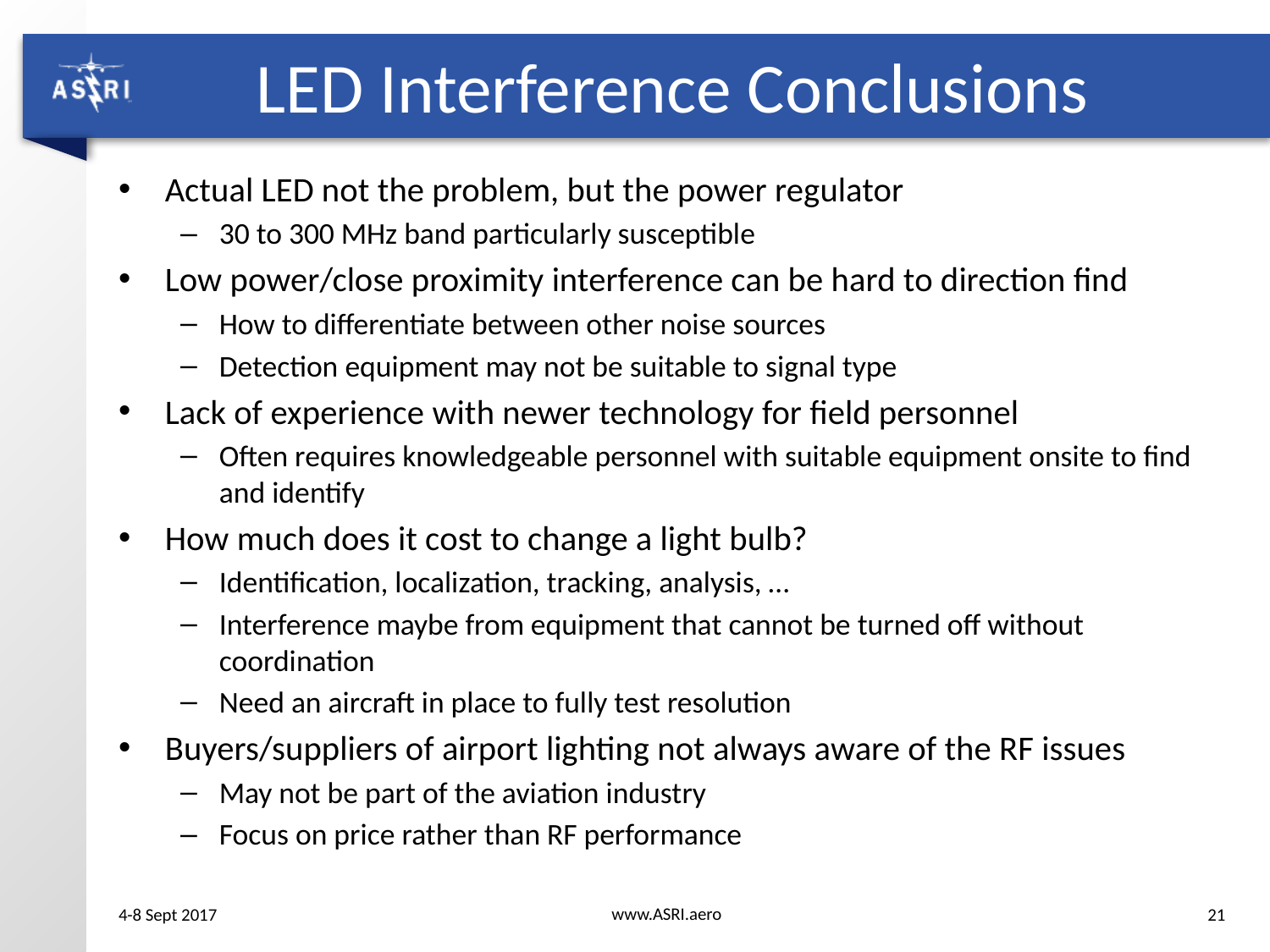

# LED Interference Conclusions
Actual LED not the problem, but the power regulator
30 to 300 MHz band particularly susceptible
Low power/close proximity interference can be hard to direction find
How to differentiate between other noise sources
Detection equipment may not be suitable to signal type
Lack of experience with newer technology for field personnel
Often requires knowledgeable personnel with suitable equipment onsite to find and identify
How much does it cost to change a light bulb?
Identification, localization, tracking, analysis, …
Interference maybe from equipment that cannot be turned off without coordination
Need an aircraft in place to fully test resolution
Buyers/suppliers of airport lighting not always aware of the RF issues
May not be part of the aviation industry
Focus on price rather than RF performance

www.ASRI.aero
21
4-8 Sept 2017